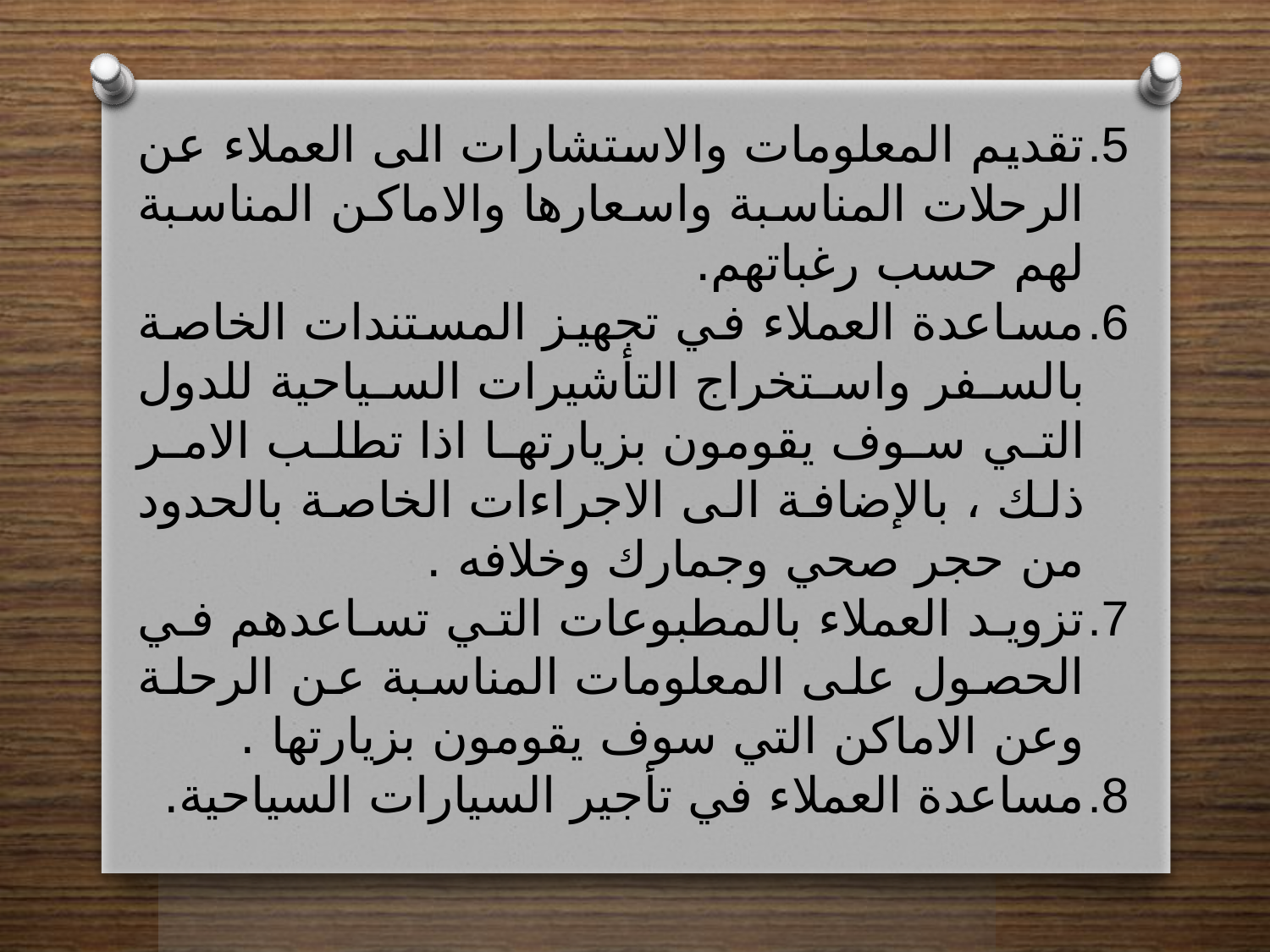

تقديم المعلومات والاستشارات الى العملاء عن الرحلات المناسبة واسعارها والاماكن المناسبة لهم حسب رغباتهم.
مساعدة العملاء في تجهيز المستندات الخاصة بالسفر واستخراج التأشيرات السياحية للدول التي سوف يقومون بزيارتها اذا تطلب الامر ذلك ، بالإضافة الى الاجراءات الخاصة بالحدود من حجر صحي وجمارك وخلافه .
تزويد العملاء بالمطبوعات التي تساعدهم في الحصول على المعلومات المناسبة عن الرحلة وعن الاماكن التي سوف يقومون بزيارتها .
مساعدة العملاء في تأجير السيارات السياحية.